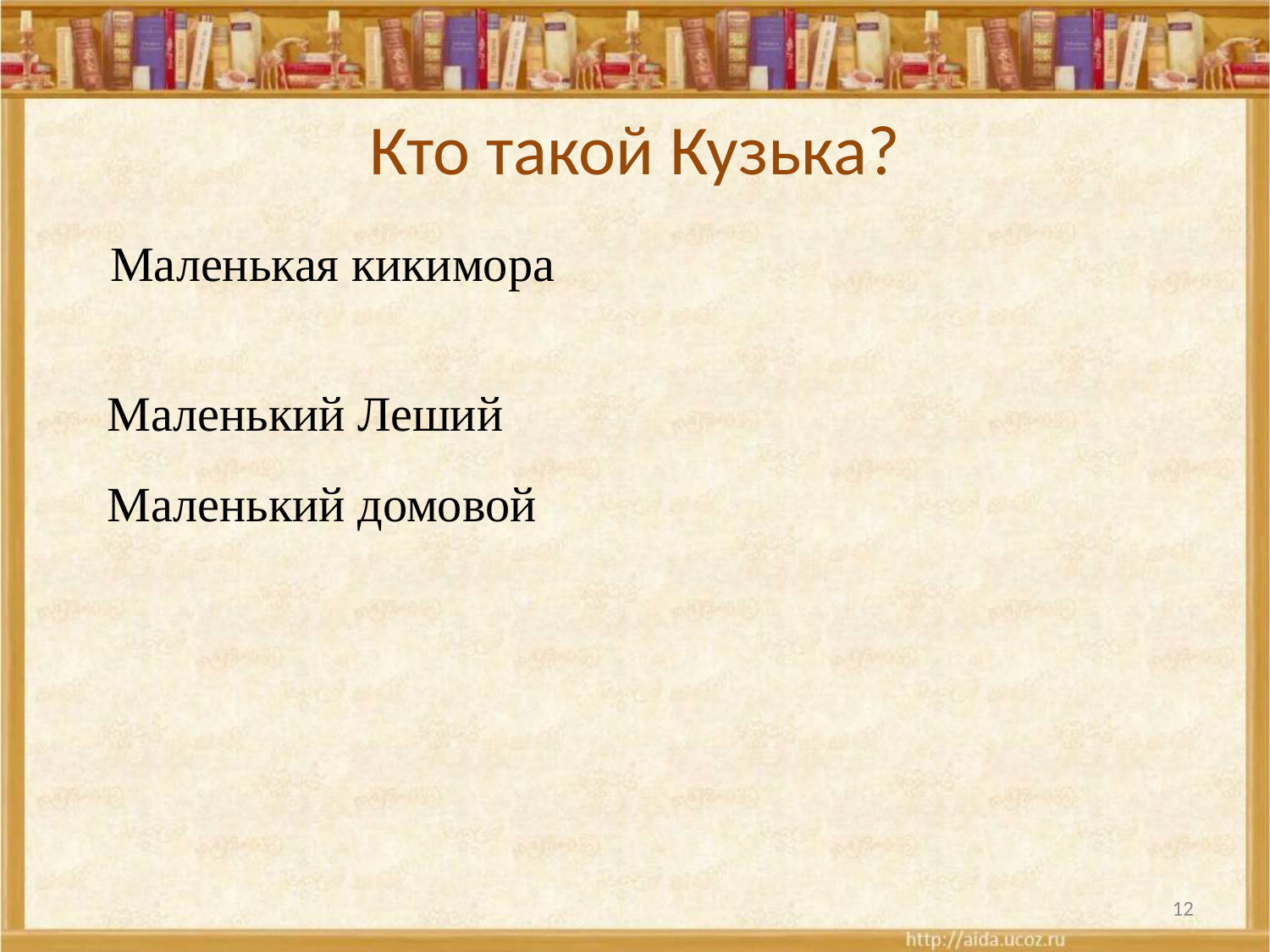

# Кто такой Кузька?
Маленькая кикимора

Маленький Леший
Маленький домовой
12